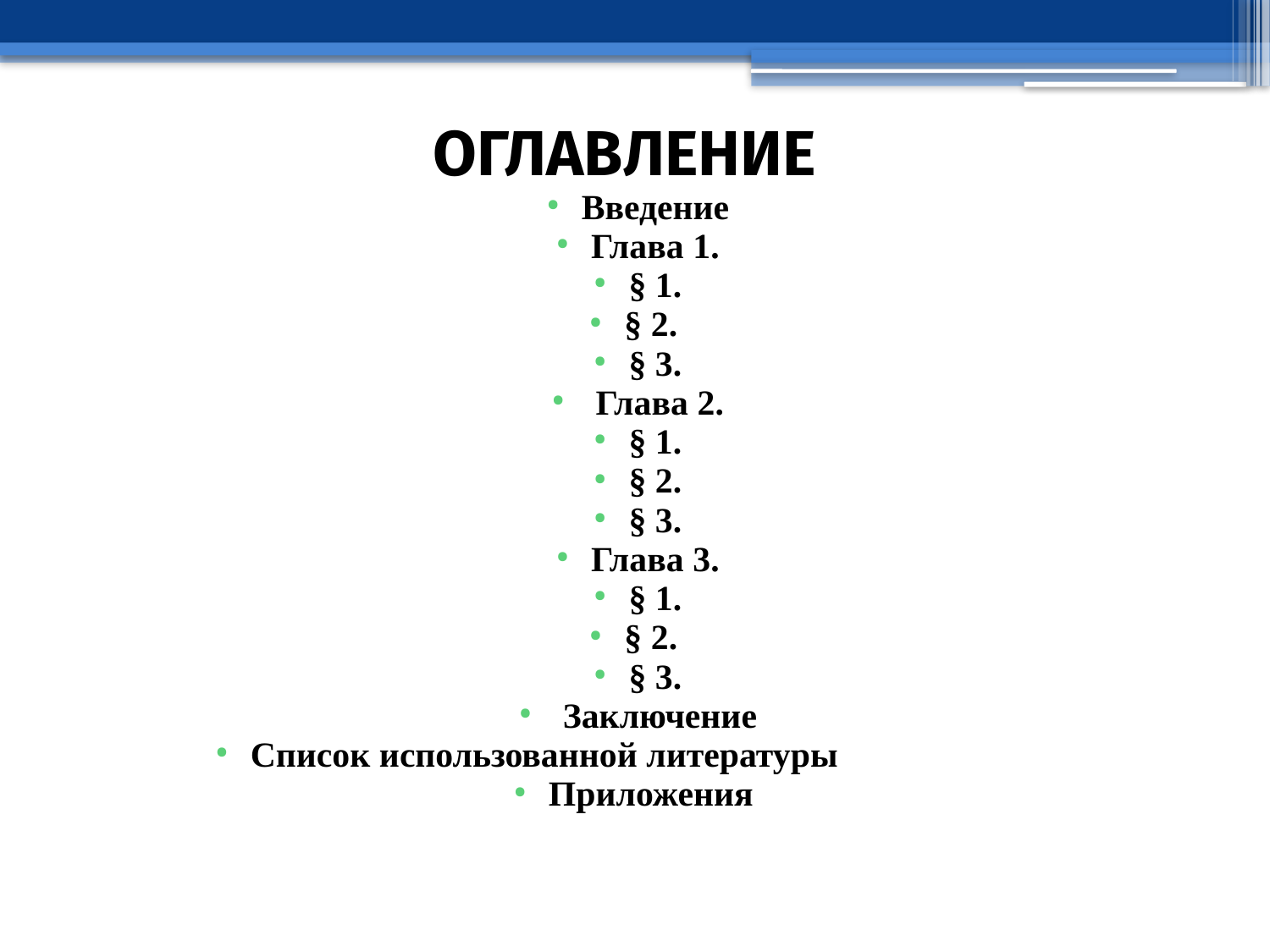

# ОГЛАВЛЕНИЕ
Введение
Глава 1.
§ 1.
§ 2.
§ 3.
 Глава 2.
§ 1.
§ 2.
§ 3.
Глава 3.
§ 1.
§ 2.
§ 3.
 Заключение
Список использованной литературы
Приложения